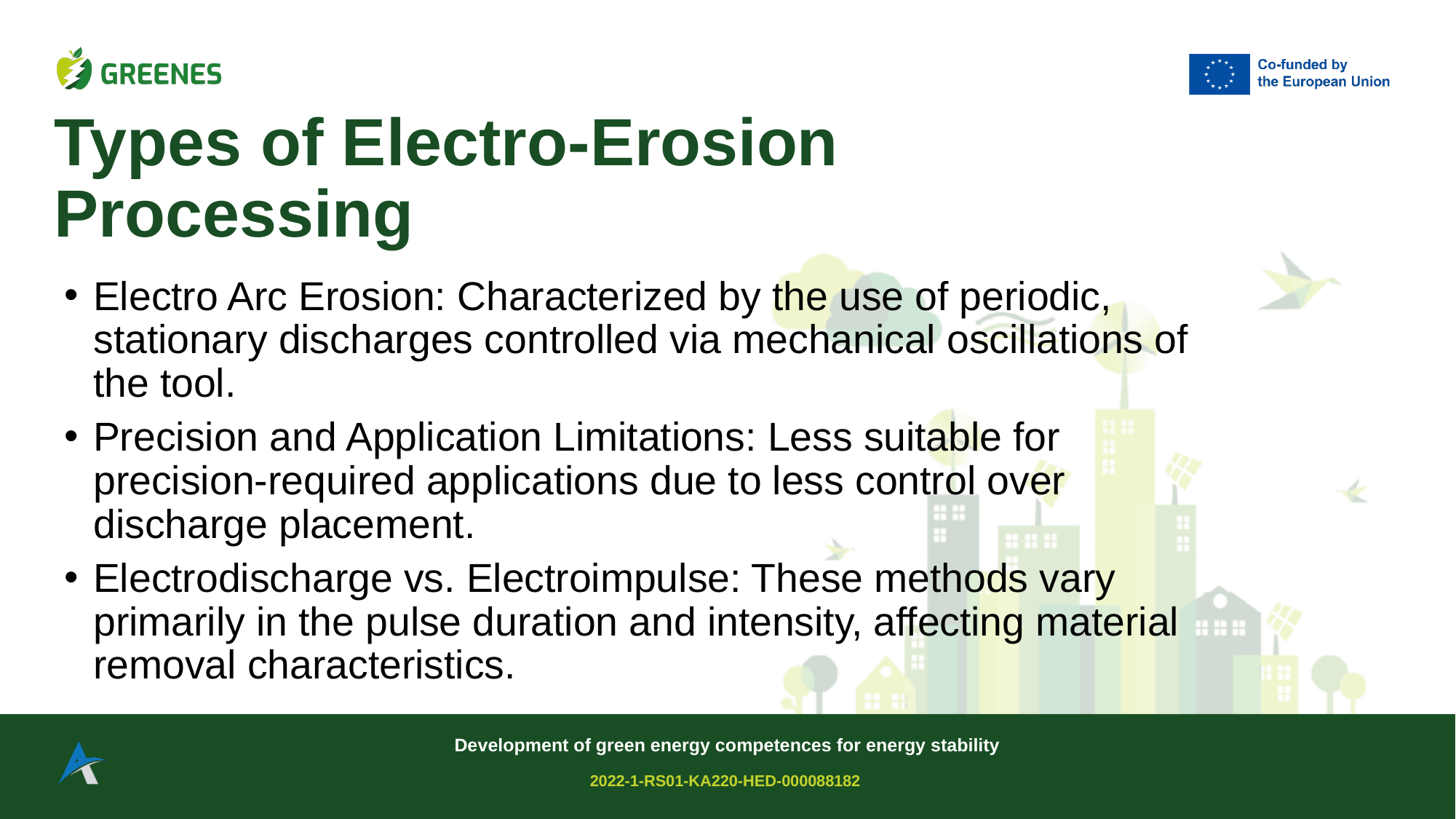

# Types of Electro-Erosion Processing
Electro Arc Erosion: Characterized by the use of periodic, stationary discharges controlled via mechanical oscillations of the tool.
Precision and Application Limitations: Less suitable for precision-required applications due to less control over discharge placement.
Electrodischarge vs. Electroimpulse: These methods vary primarily in the pulse duration and intensity, affecting material removal characteristics.